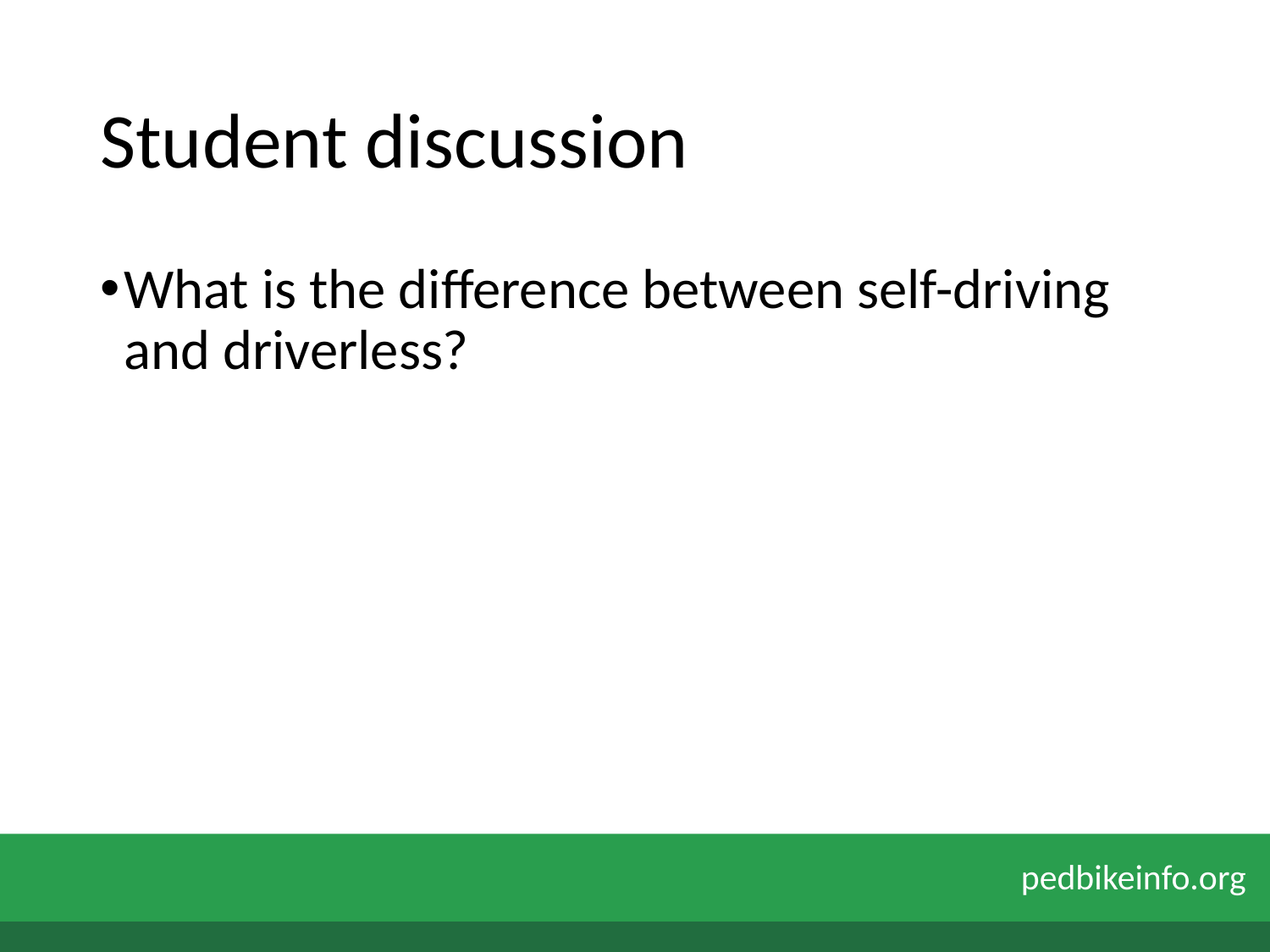

# Student discussion
What is the difference between self-driving and driverless?